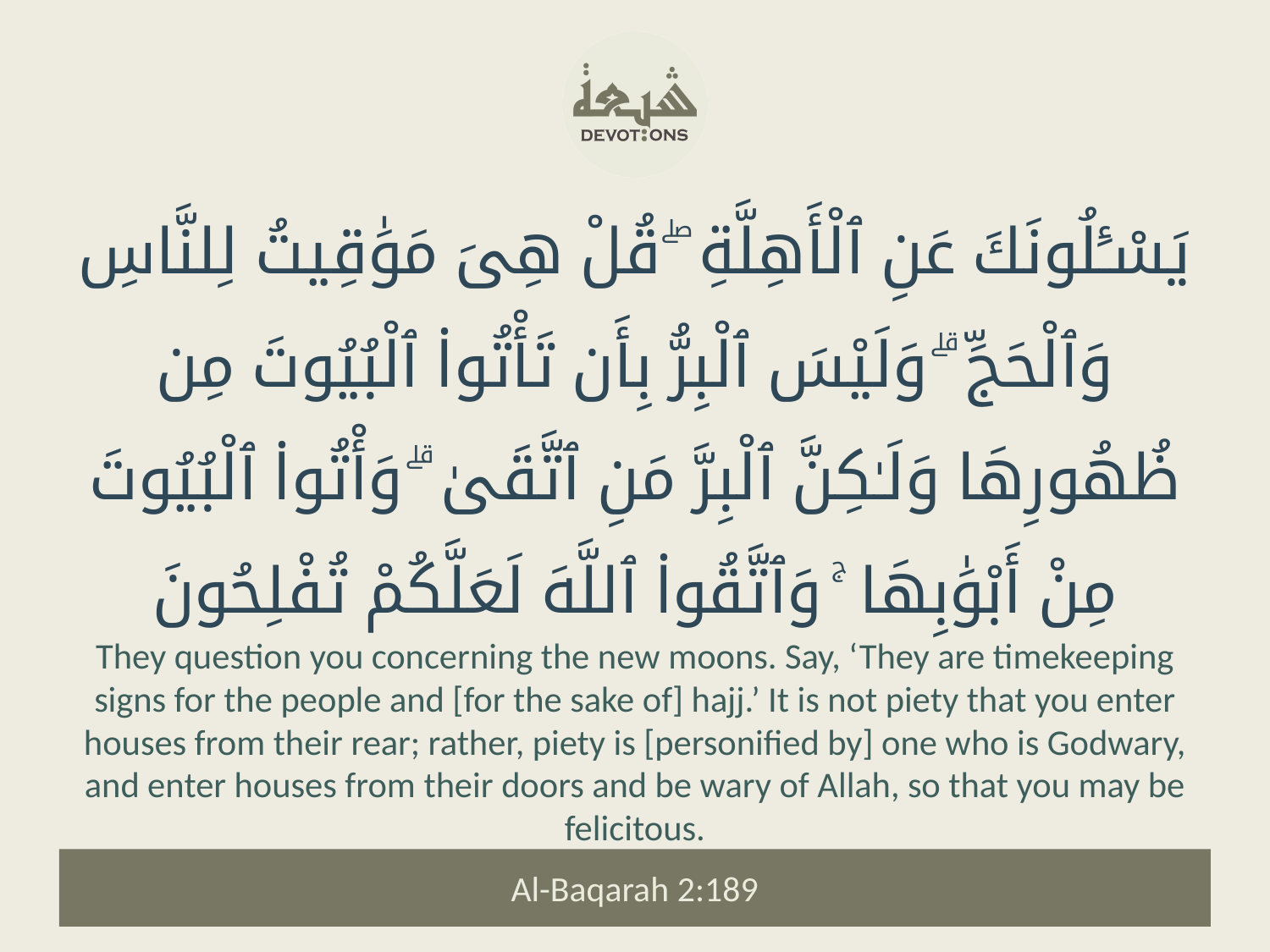

يَسْـَٔلُونَكَ عَنِ ٱلْأَهِلَّةِ ۖ قُلْ هِىَ مَوَٰقِيتُ لِلنَّاسِ وَٱلْحَجِّ ۗ وَلَيْسَ ٱلْبِرُّ بِأَن تَأْتُوا۟ ٱلْبُيُوتَ مِن ظُهُورِهَا وَلَـٰكِنَّ ٱلْبِرَّ مَنِ ٱتَّقَىٰ ۗ وَأْتُوا۟ ٱلْبُيُوتَ مِنْ أَبْوَٰبِهَا ۚ وَٱتَّقُوا۟ ٱللَّهَ لَعَلَّكُمْ تُفْلِحُونَ
They question you concerning the new moons. Say, ‘They are timekeeping signs for the people and [for the sake of] hajj.’ It is not piety that you enter houses from their rear; rather, piety is [personified by] one who is Godwary, and enter houses from their doors and be wary of Allah, so that you may be felicitous.
Al-Baqarah 2:189